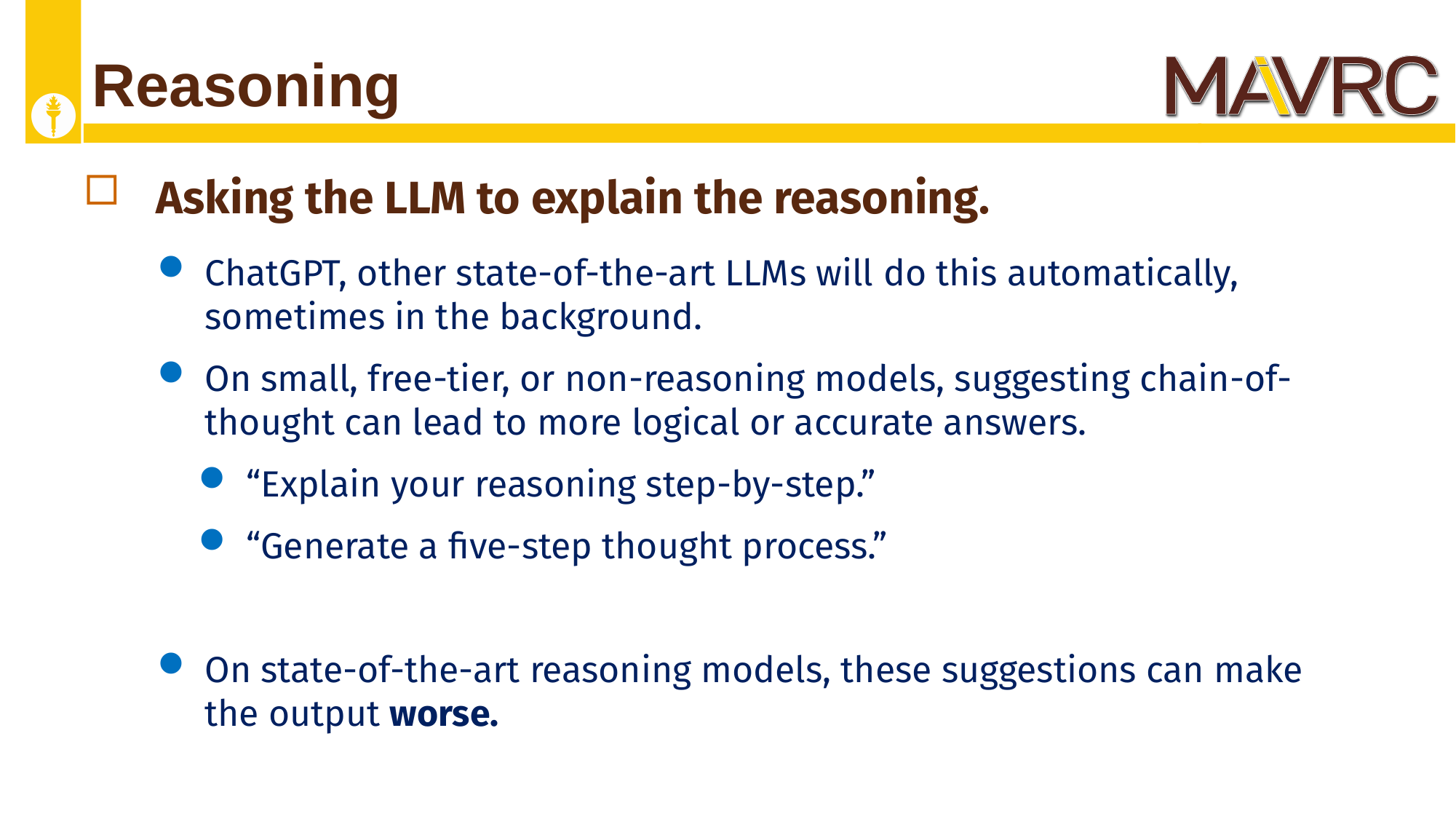

# Reasoning
Asking the LLM to explain the reasoning.
ChatGPT, other state-of-the-art LLMs will do this automatically, sometimes in the background.
On small, free-tier, or non-reasoning models, suggesting chain-of-thought can lead to more logical or accurate answers.
“Explain your reasoning step-by-step.”
“Generate a five-step thought process.”

On state-of-the-art reasoning models, these suggestions can make the output worse.